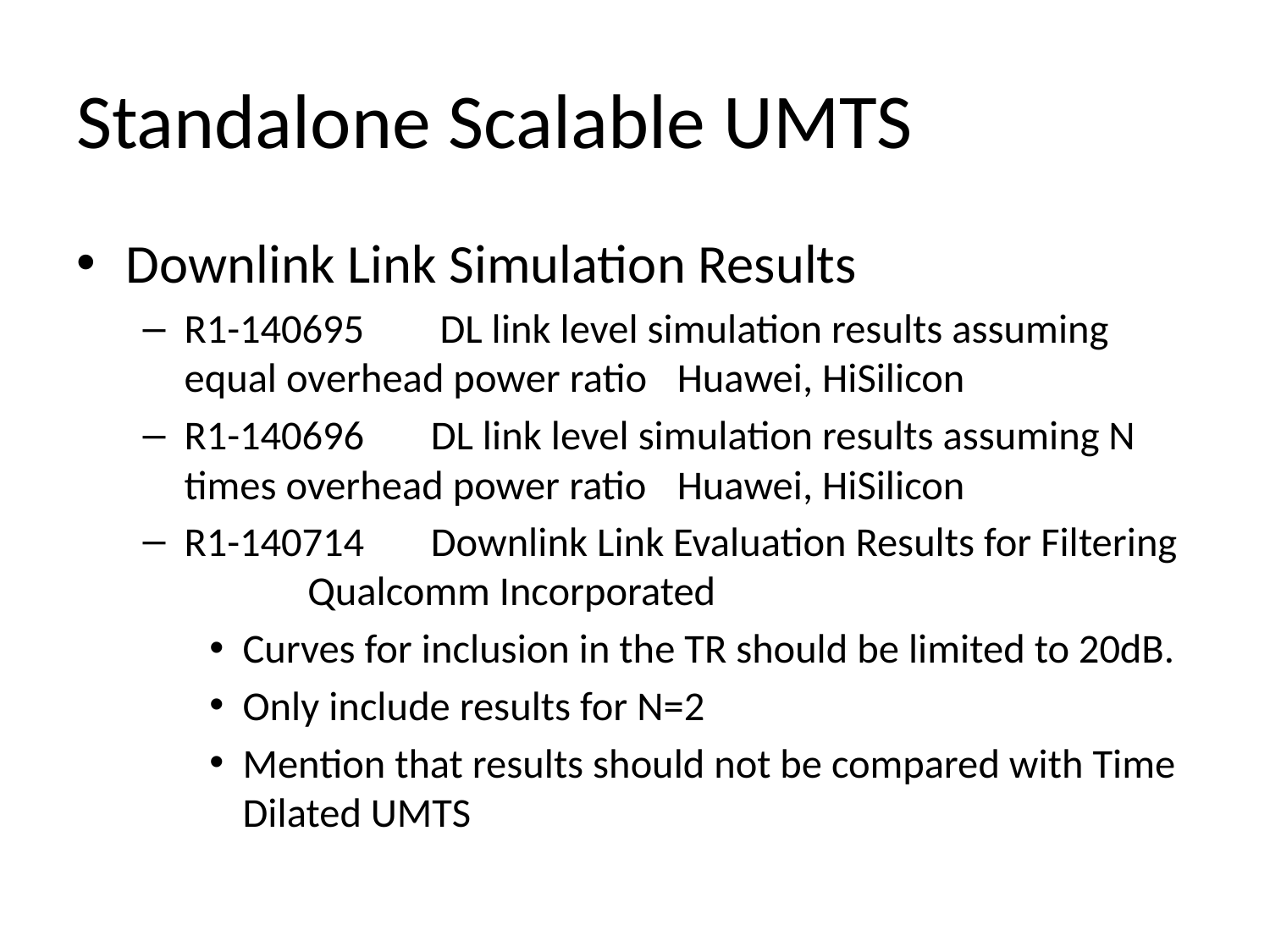

# Standalone Scalable UMTS
Downlink Link Simulation Results
R1-140695	 DL link level simulation results assuming equal overhead power ratio	Huawei, HiSilicon
R1-140696	DL link level simulation results assuming N times overhead power ratio	Huawei, HiSilicon
R1-140714	Downlink Link Evaluation Results for Filtering 		Qualcomm Incorporated
Curves for inclusion in the TR should be limited to 20dB.
Only include results for N=2
Mention that results should not be compared with Time Dilated UMTS